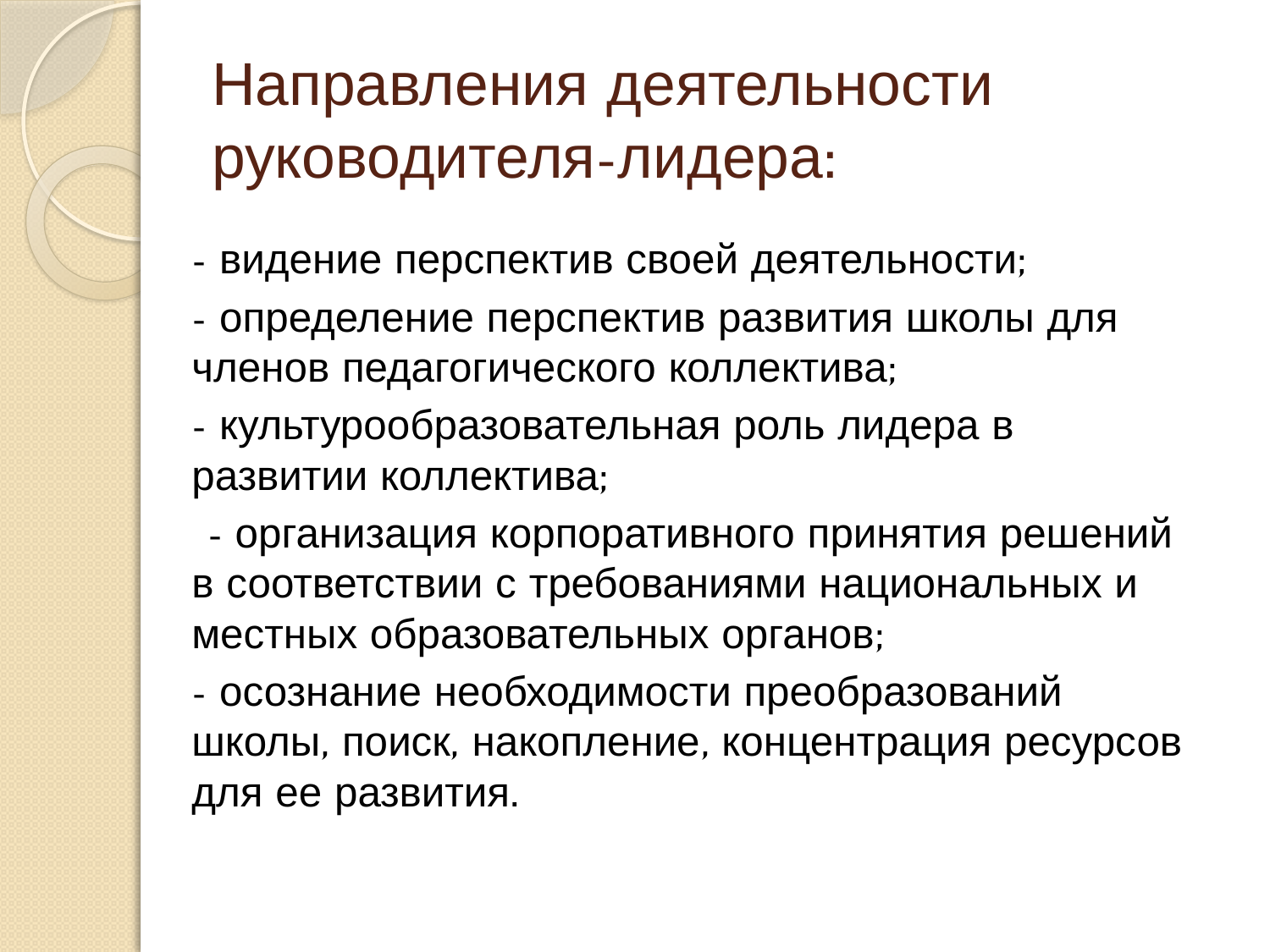

# Направления деятельности руководителя-лидера:
	- видение перспектив своей деятельности;
	- определение перспектив развития школы для членов педагогического коллектива;
	- культурообразовательная роль лидера в развитии коллектива;
    - организация корпоративного принятия решений в соответствии с требованиями национальных и местных образовательных органов;
	- осознание необходимости преобразований школы, поиск, накопление, концентрация ресурсов для ее развития.